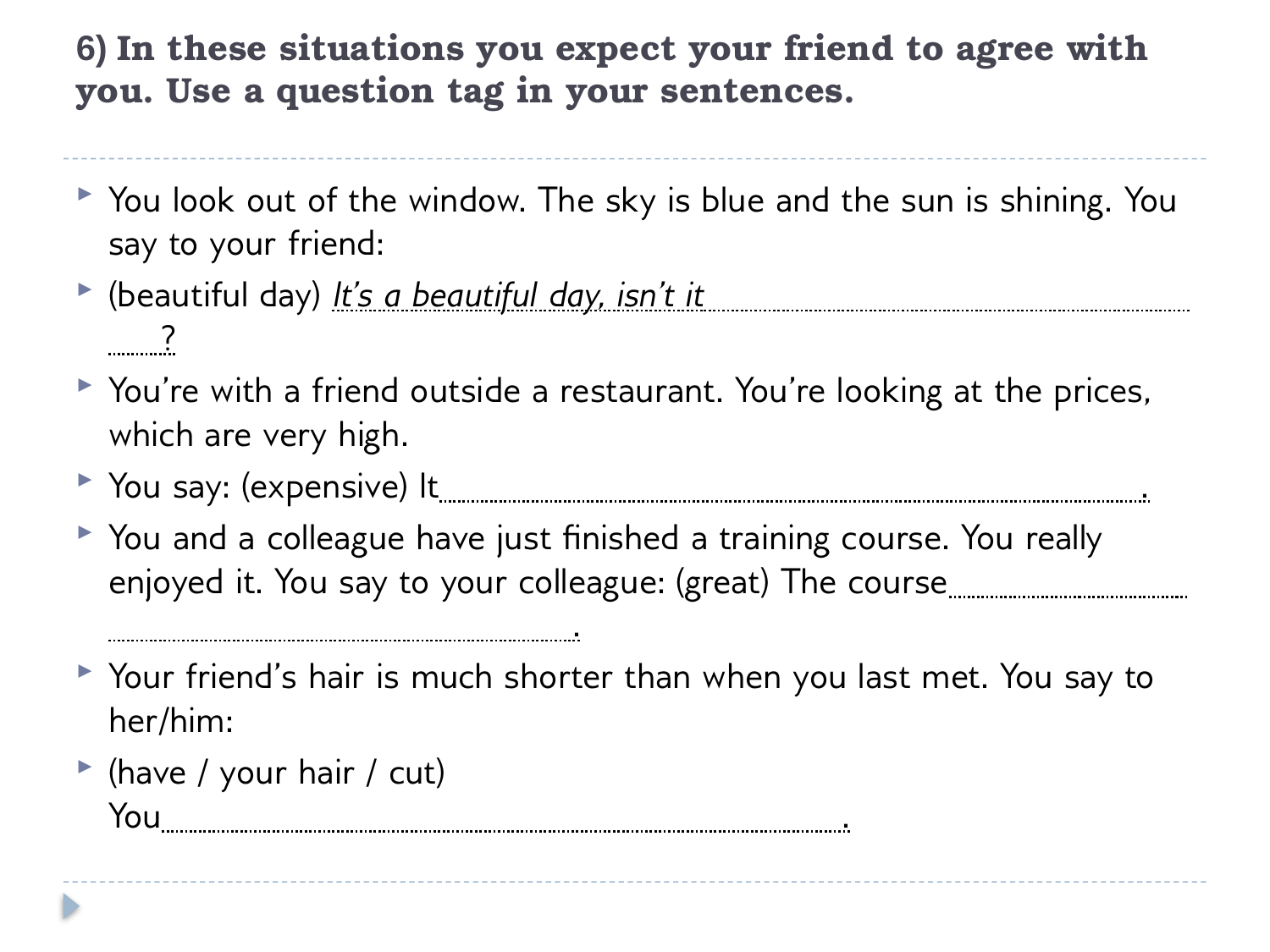

# 6) In these situations you expect your friend to agree with you. Use a question tag in your sentences.
You look out of the window. The sky is blue and the sun is shining. You say to your friend:
(beautiful day) It’s a beautiful day, isn’t it                                                   ?
You’re with a friend outside a restaurant. You’re looking at the prices, which are very high.
You say: (expensive) It                                                                 .
You and a colleague have just finished a training course. You really enjoyed it. You say to your colleague: (great) The course                                                                  .
Your friend’s hair is much shorter than when you last met. You say to her/him:
(have / your hair / cut) You                                                               .